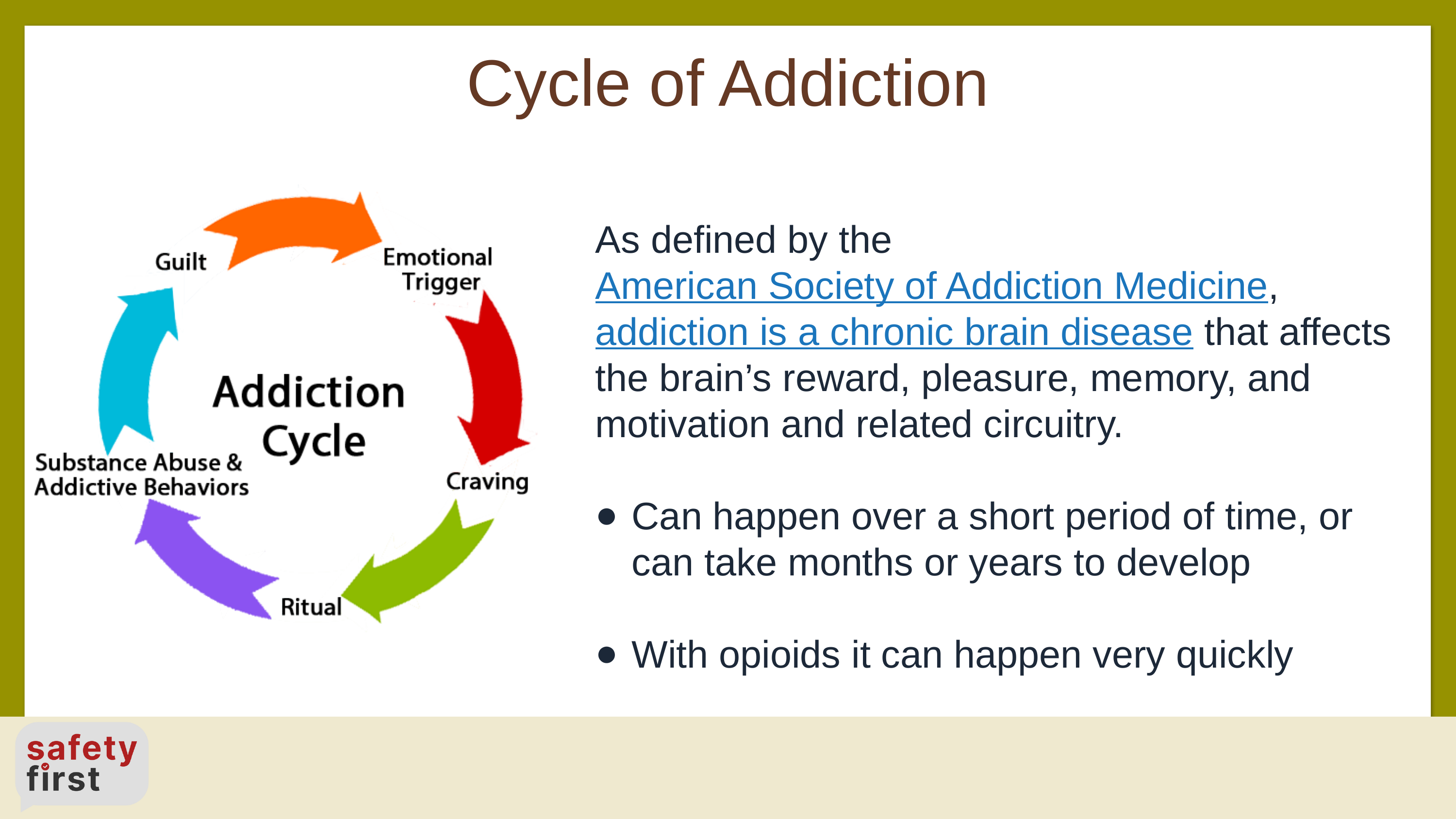

Cycle of Addiction

As defined by the American Society of Addiction Medicine, addiction is a chronic brain disease that affects the brain’s reward, pleasure, memory, and motivation and related circuitry.

Can happen over a short period of time, or can take months or years to develop

With opioids it can happen very quickly